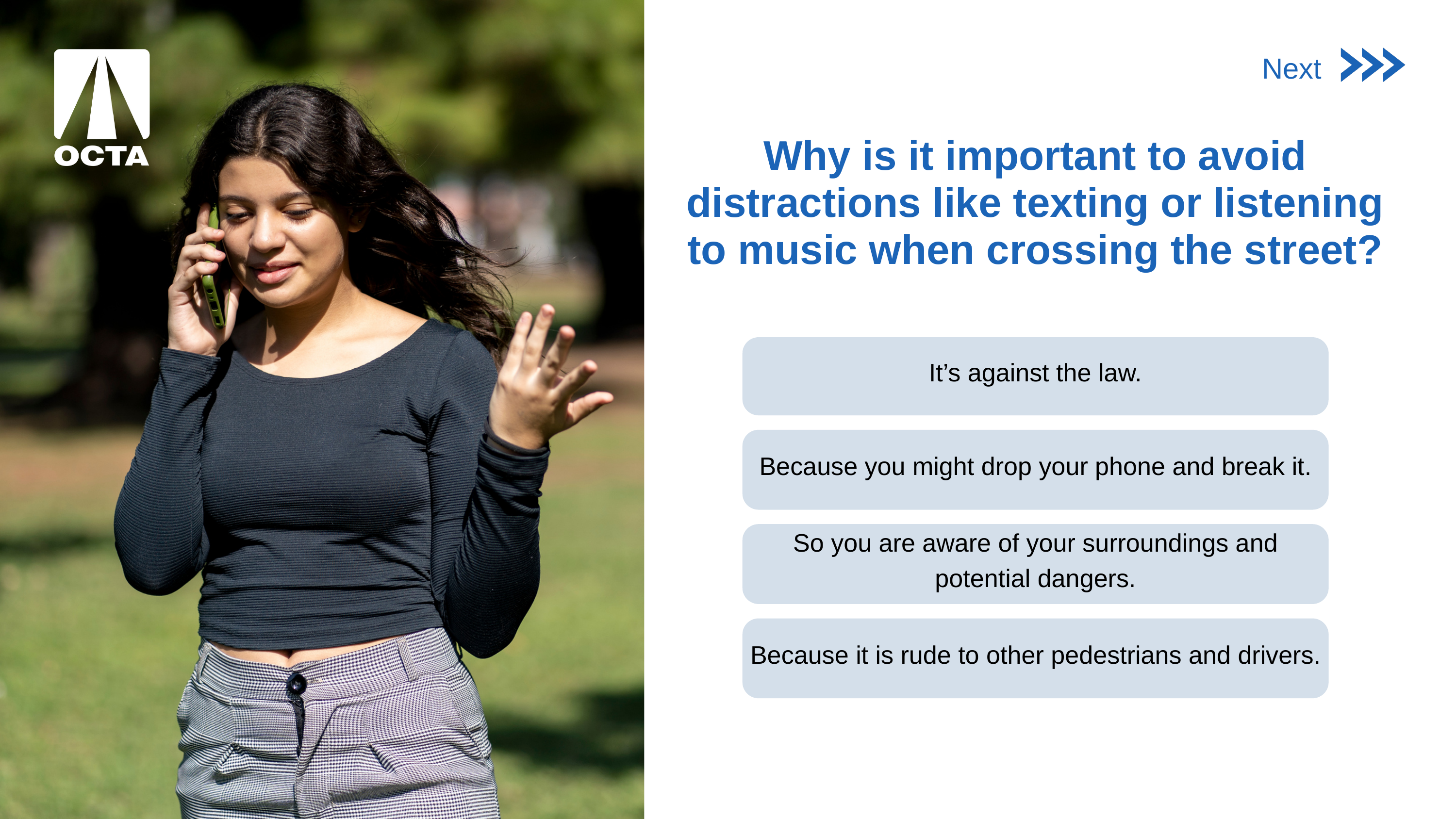

Next
Why is it important to avoid distractions like texting or listening to music when crossing the street?

It’s against the law.

Because you might drop your phone and break it.

So you are aware of your surroundings and potential dangers.

Because it is rude to other pedestrians and drivers.